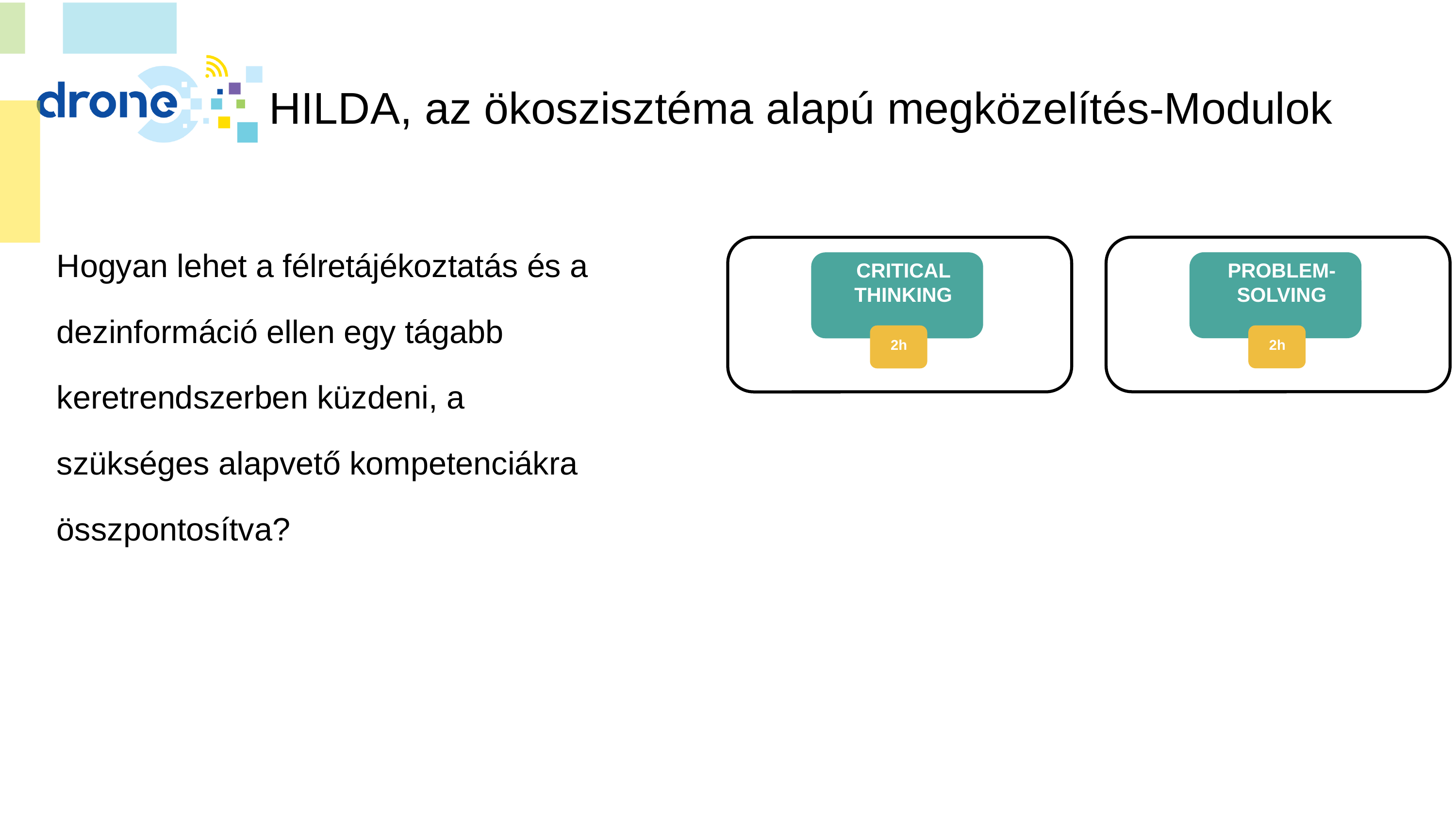

# HILDA, az ökoszisztéma alapú megközelítés-Modulok

Hogyan lehet a félretájékoztatás és a dezinformáció ellen egy tágabb keretrendszerben küzdeni, a szükséges alapvető kompetenciákra összpontosítva?

PROBLEM-SOLVING
CRITICAL THINKING

2h

2h